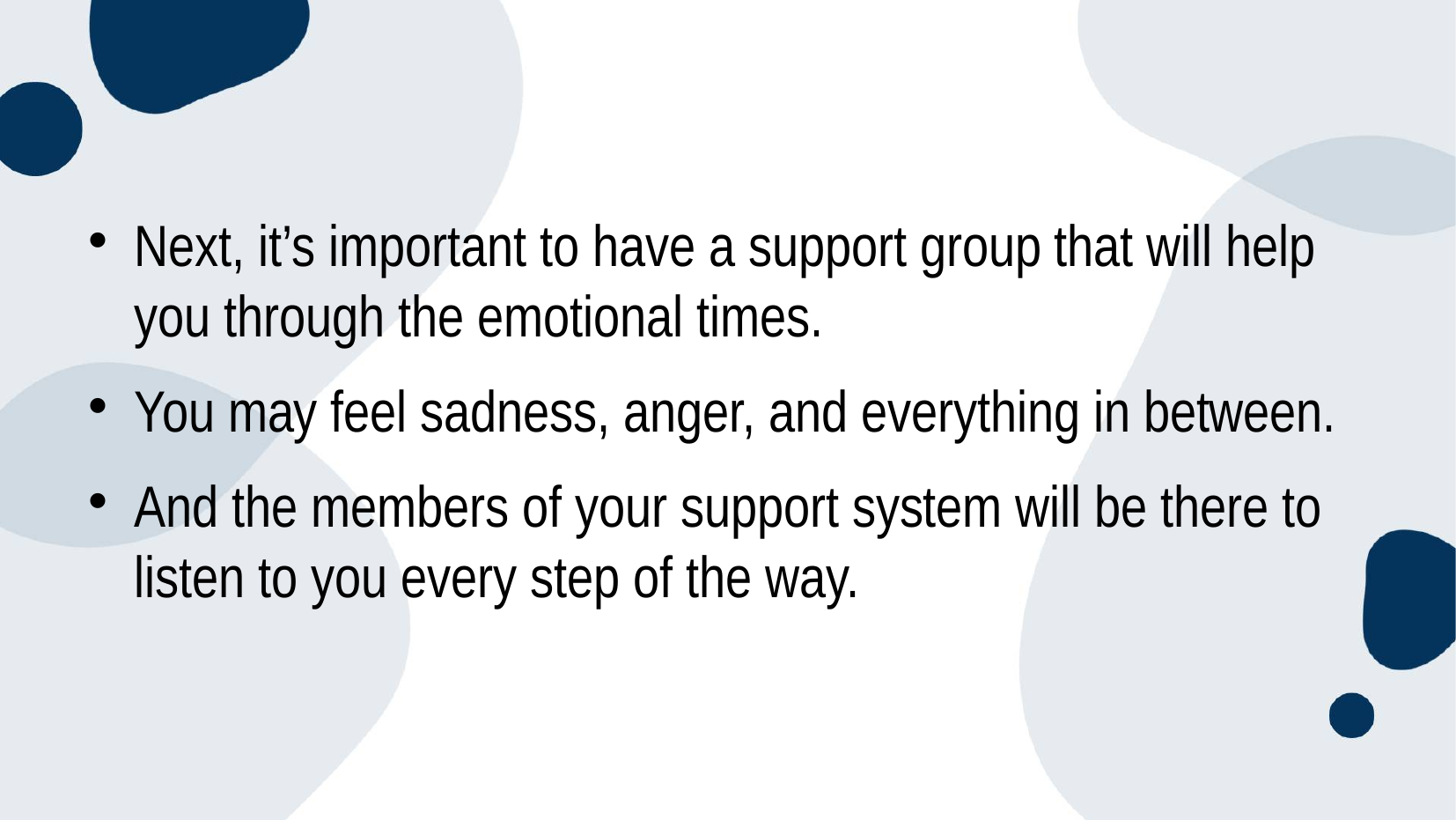

#
Next, it’s important to have a support group that will help you through the emotional times.
You may feel sadness, anger, and everything in between.
And the members of your support system will be there to listen to you every step of the way.